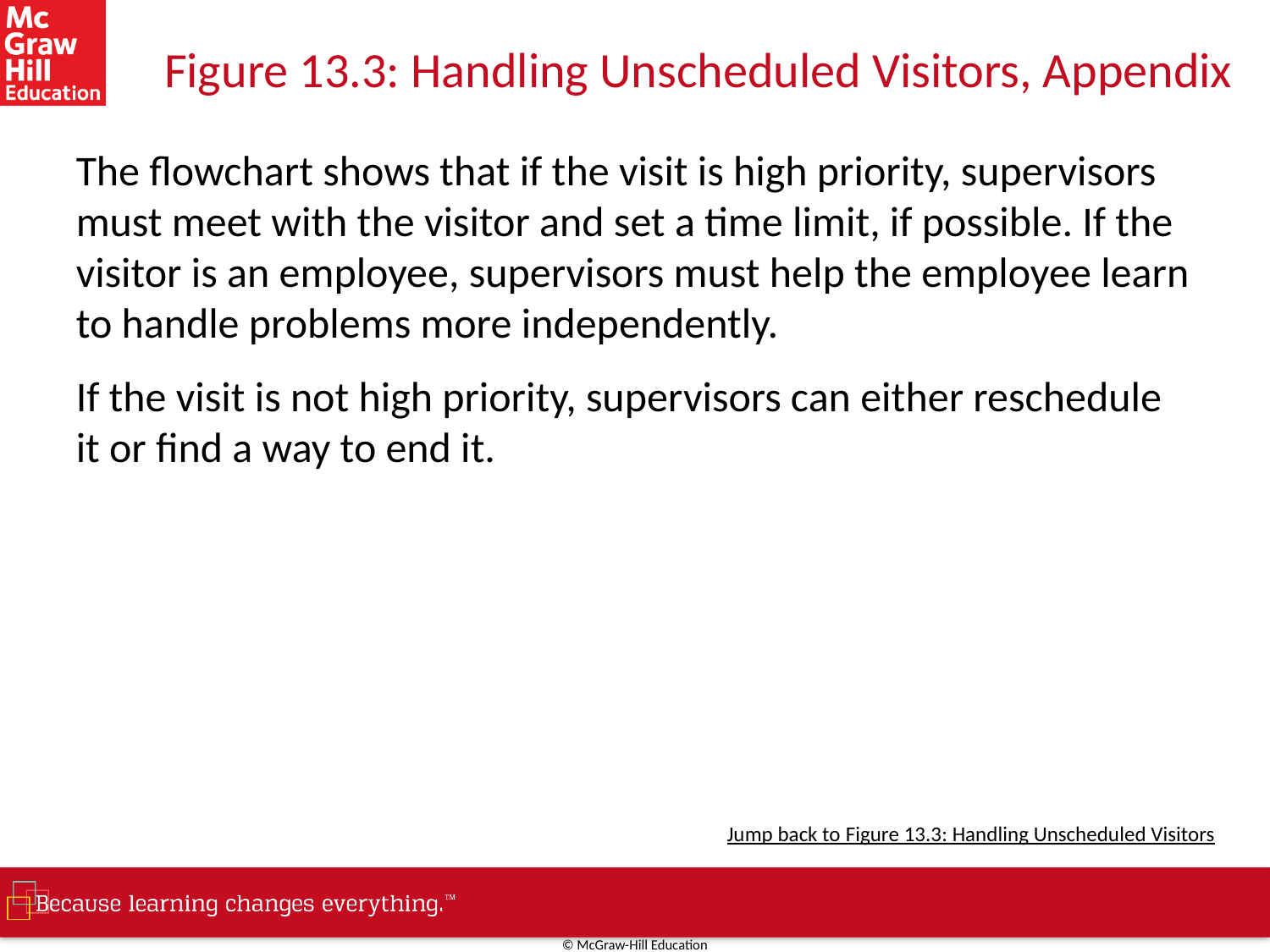

# Figure 13.3: Handling Unscheduled Visitors, Appendix
The flowchart shows that if the visit is high priority, supervisors must meet with the visitor and set a time limit, if possible. If the visitor is an employee, supervisors must help the employee learn to handle problems more independently.
If the visit is not high priority, supervisors can either reschedule it or find a way to end it.
Jump back to Figure 13.3: Handling Unscheduled Visitors